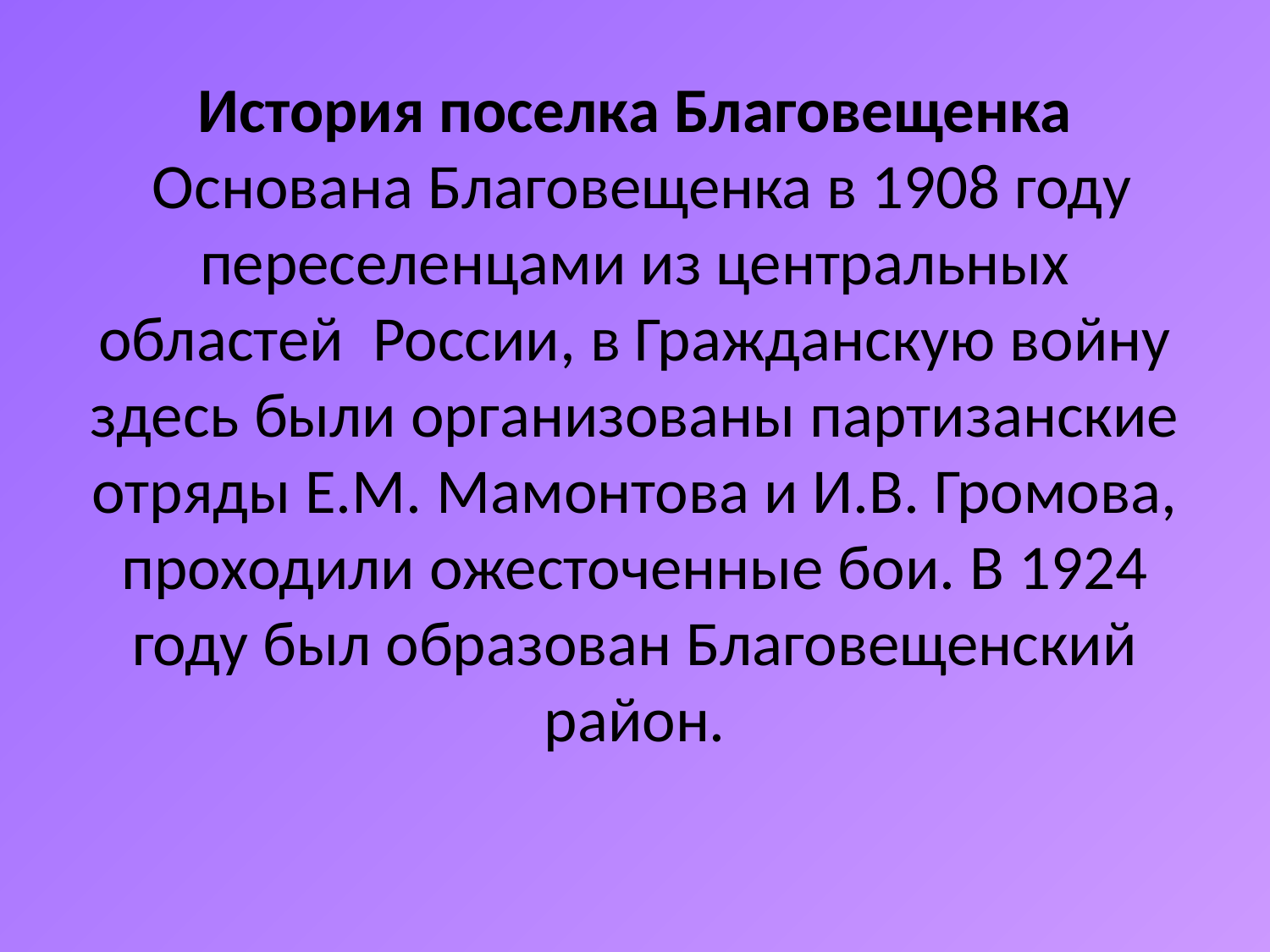

# История поселка Благовещенка  Основана Благовещенка в 1908 году переселенцами из центральных областей  России, в Гражданскую войну здесь были организованы партизанские отряды Е.М. Мамонтова и И.В. Громова, проходили ожесточенные бои. В 1924 году был образован Благовещенский район.